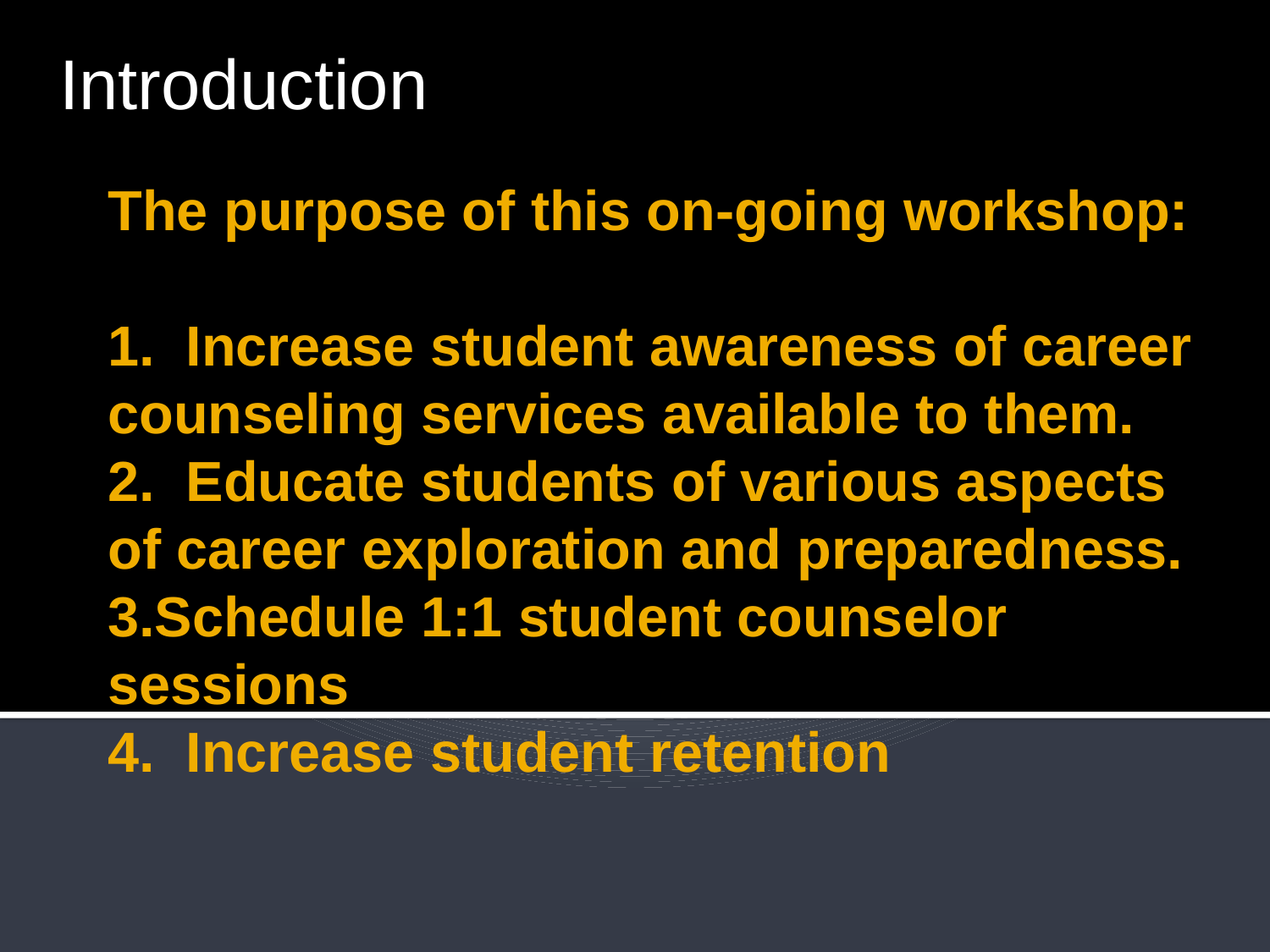

Introduction
# The purpose of this on-going workshop: 1.  Increase student awareness of career counseling services available to them. 2.  Educate students of various aspects of career exploration and preparedness. 3.Schedule 1:1 student counselor sessions 4.  Increase student retention